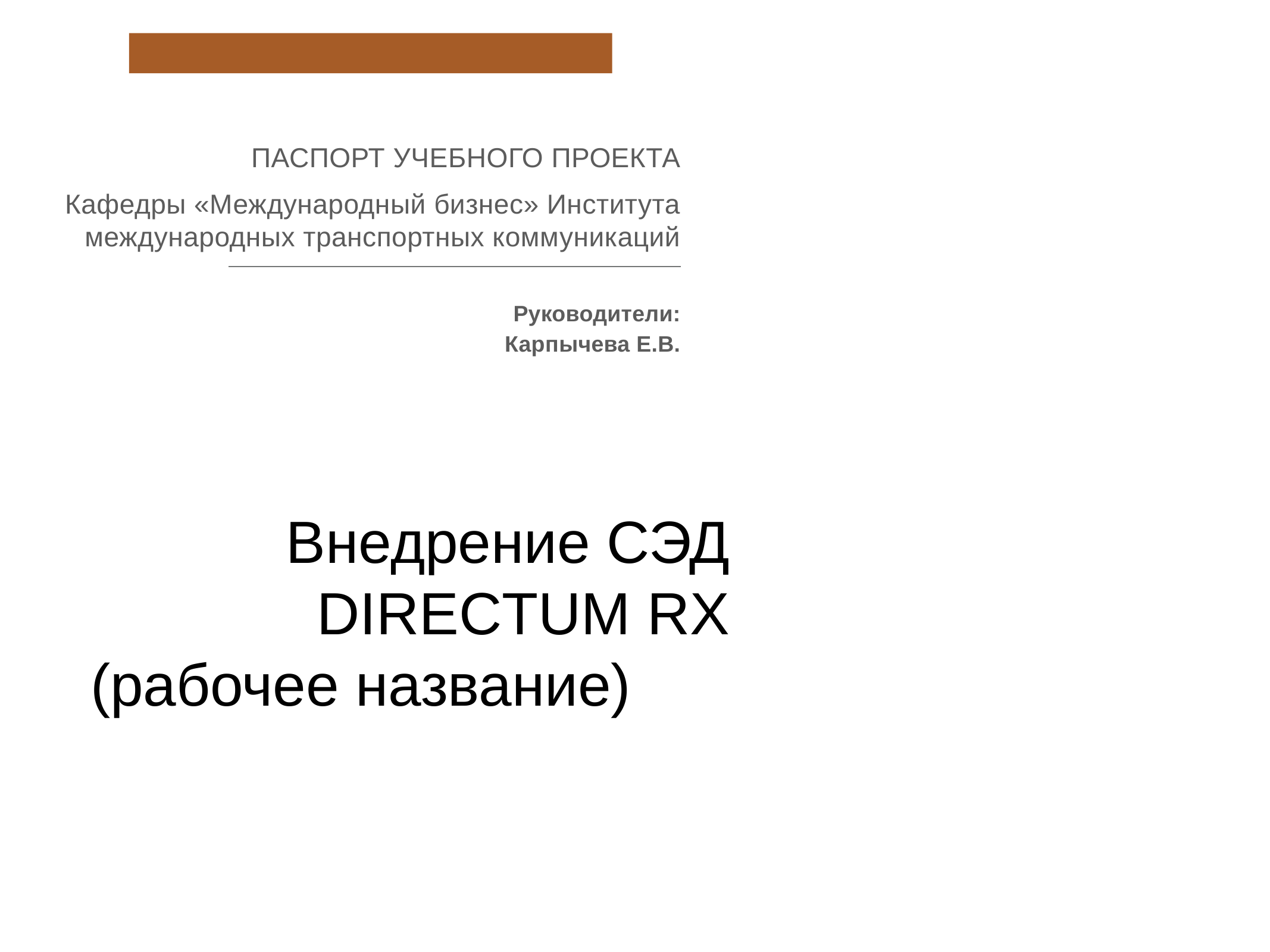

ПАСПОРТ УЧЕБНОГО ПРОЕКТА
Кафедры «Международный бизнес» Института международных транспортных коммуникаций

Руководители:
Карпычева Е.В.

# Внедрение СЭД DIRECTUM RX (рабочее название)